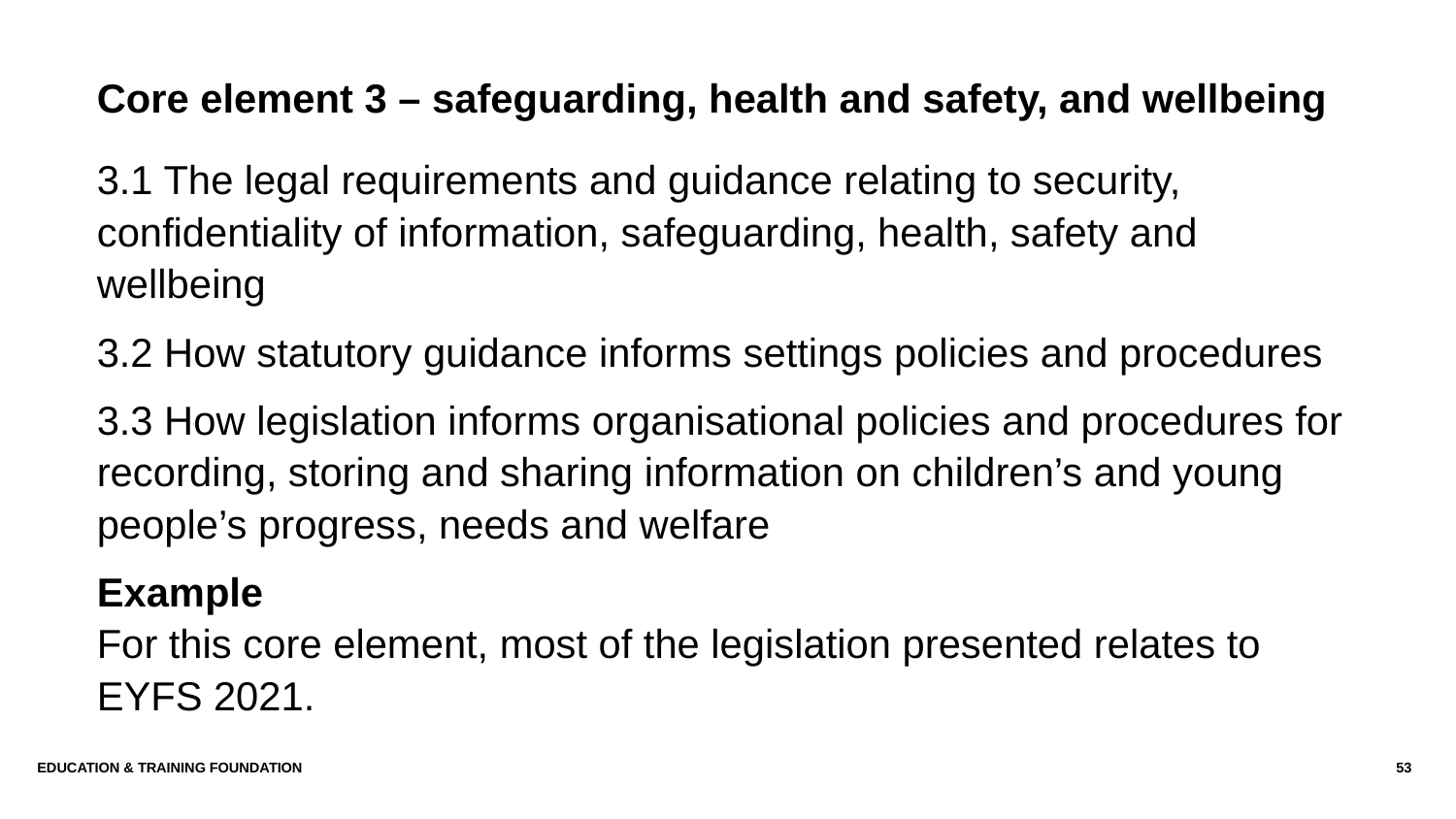

# Core element 3 – safeguarding, health and safety, and wellbeing
3.1 The legal requirements and guidance relating to security, confidentiality of information, safeguarding, health, safety and wellbeing
3.2 How statutory guidance informs settings policies and procedures
3.3 How legislation informs organisational policies and procedures for recording, storing and sharing information on children’s and young people’s progress, needs and welfare
Example
For this core element, most of the legislation presented relates to EYFS 2021.

Education & Training Foundation
53